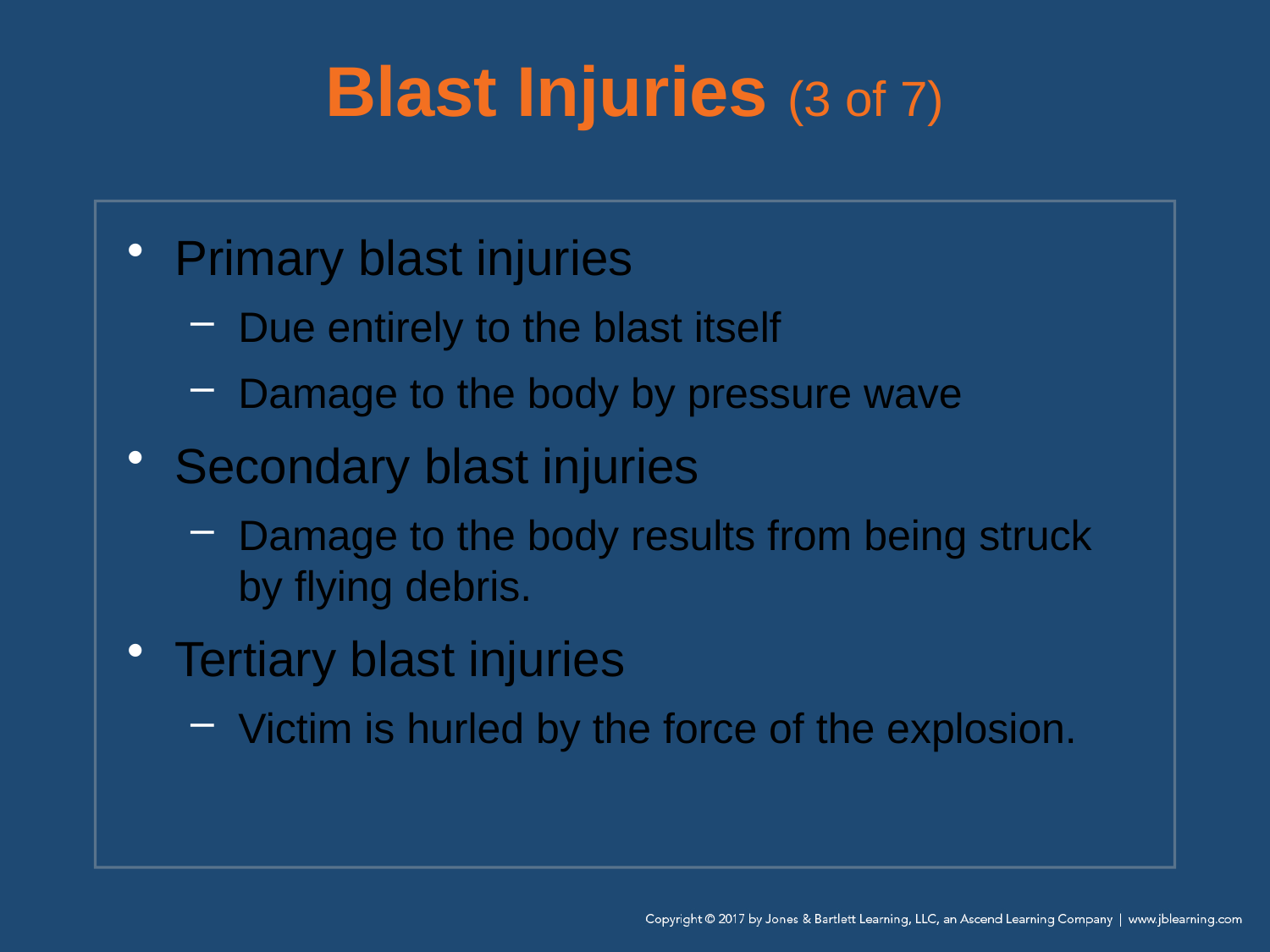

# Blast Injuries (3 of 7)
Primary blast injuries
Due entirely to the blast itself
Damage to the body by pressure wave
Secondary blast injuries
Damage to the body results from being struck by flying debris.
Tertiary blast injuries
Victim is hurled by the force of the explosion.